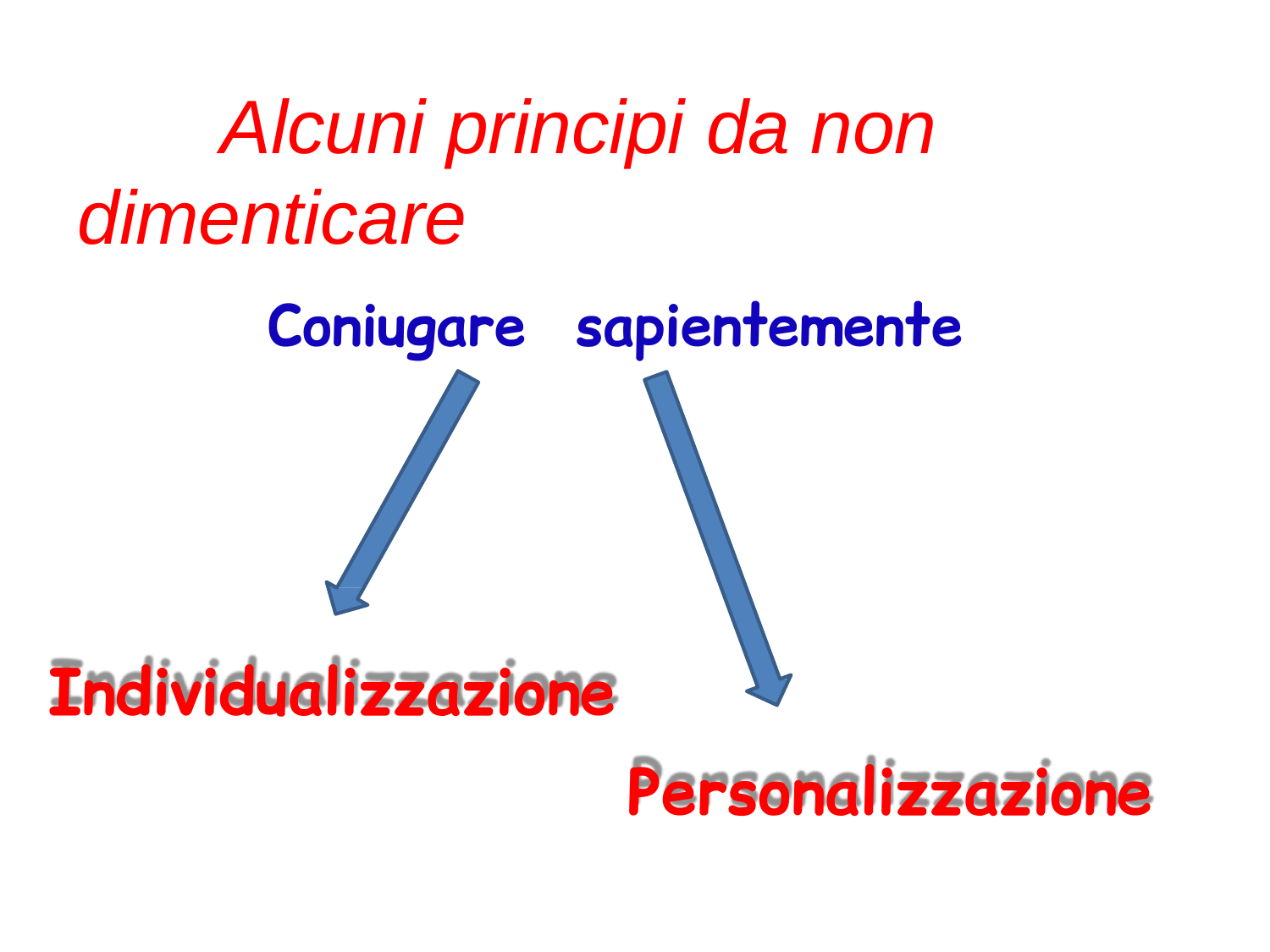

Alcuni principi da non dimenticare
Coniugare
sapientemente

Individualizzazione

Personalizzazione